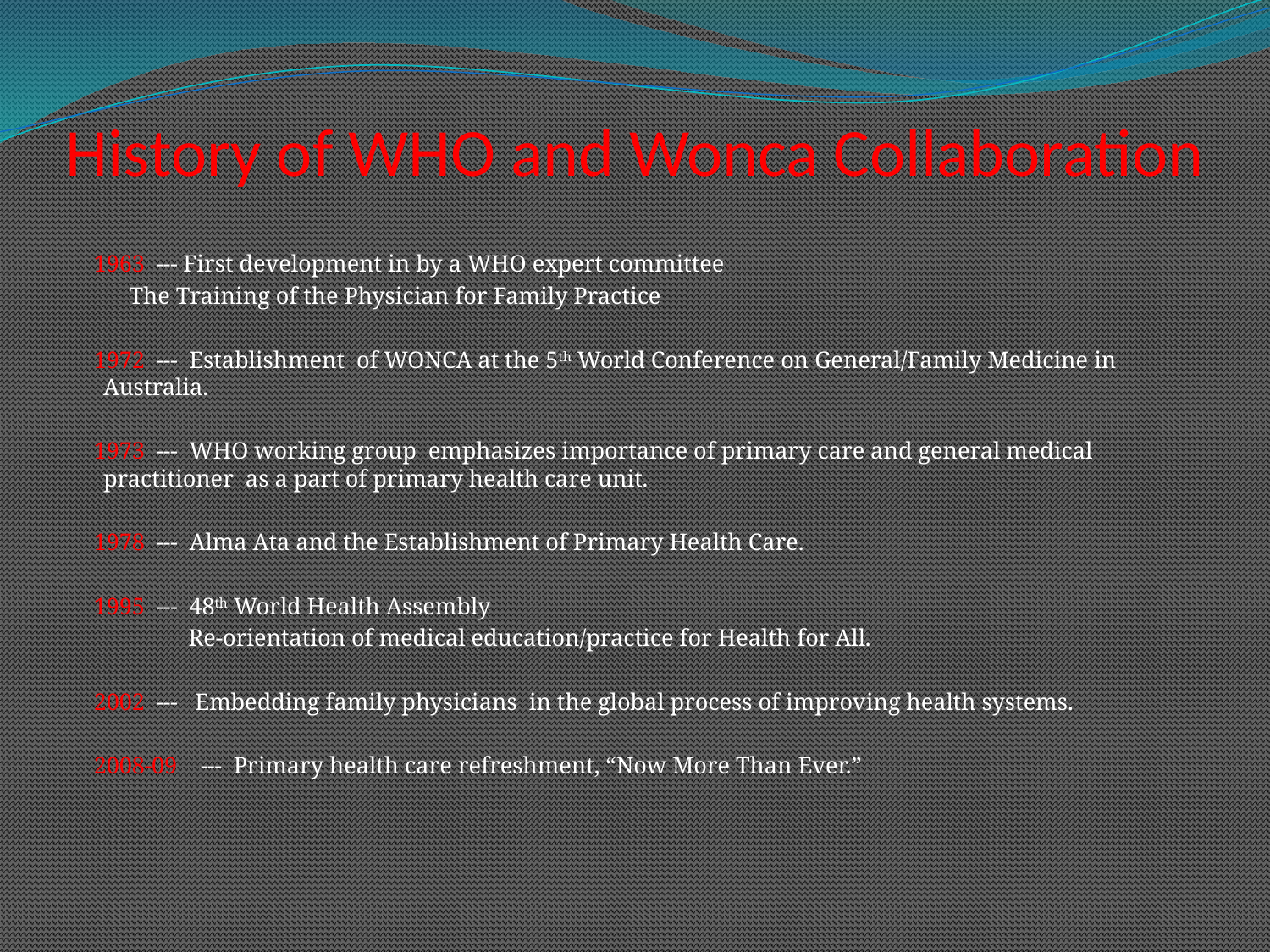

# History of WHO and Wonca Collaboration
   1963  --- First development in by a WHO expert committee
         The Training of the Physician for Family Practice

   1972  ---  Establishment  of WONCA at the 5th World Conference on General/Family Medicine in Australia.

   1973  ---  WHO working group  emphasizes importance of primary care and general medical practitioner  as a part of primary health care unit.

   1978  ---  Alma Ata and the Establishment of Primary Health Care.

   1995  ---  48th World Health Assembly
                   Re-orientation of medical education/practice for Health for All.

   2002  ---   Embedding family physicians  in the global process of improving health systems.

   2008-09    ---  Primary health care refreshment, “Now More Than Ever.”